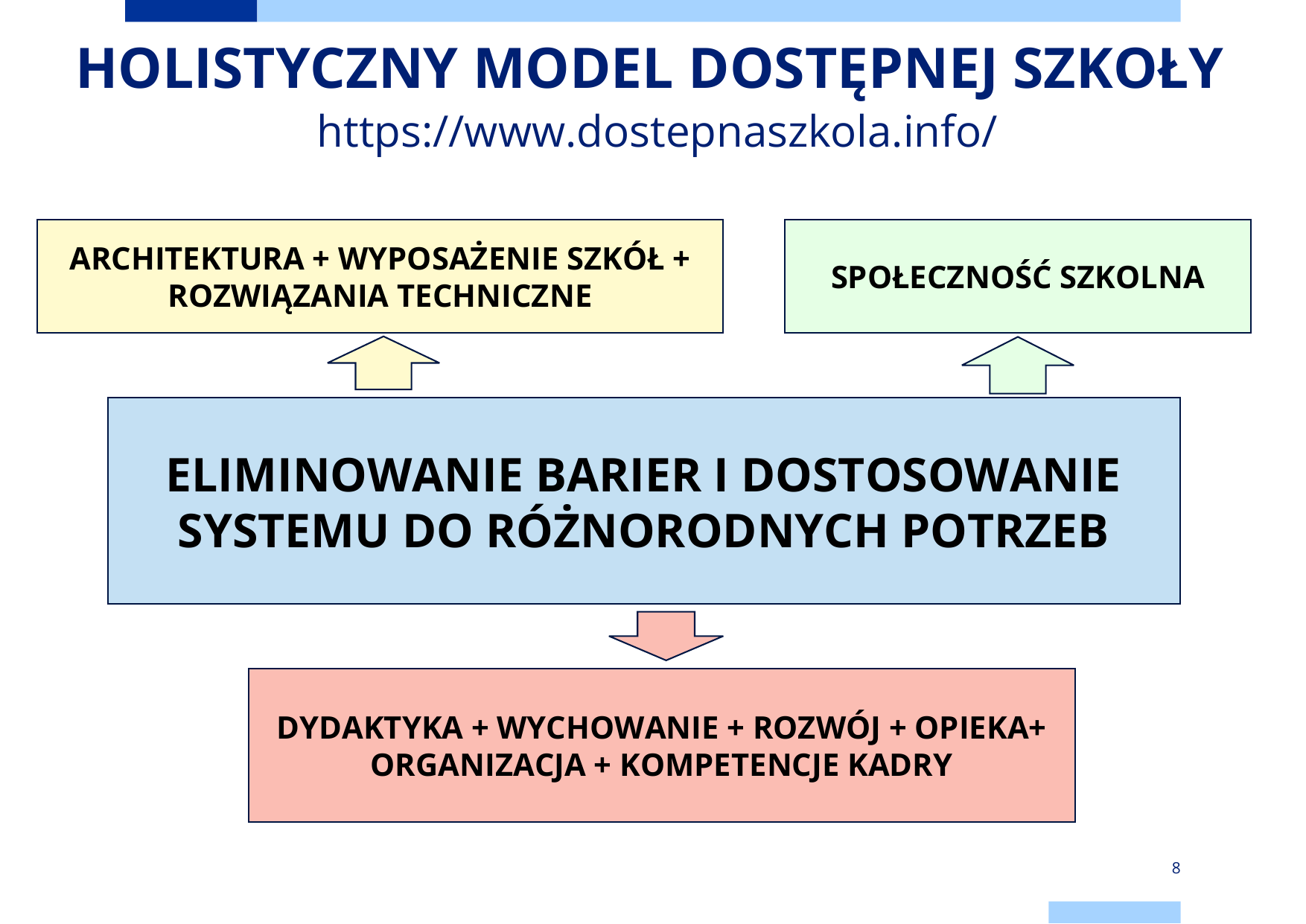

# HOLISTYCZNY MODEL DOSTĘPNEJ SZKOŁY https://www.dostepnaszkola.info/

ARCHITEKTURA + WYPOSAŻENIE SZKÓŁ +
ROZWIĄZANIA TECHNICZNE
SPOŁECZNOŚĆ SZKOLNA

ELIMINOWANIE BARIER I DOSTOSOWANIE SYSTEMU DO RÓŻNORODNYCH POTRZEB

DYDAKTYKA + WYCHOWANIE + ROZWÓJ + OPIEKA+
ORGANIZACJA + KOMPETENCJE KADRY
8